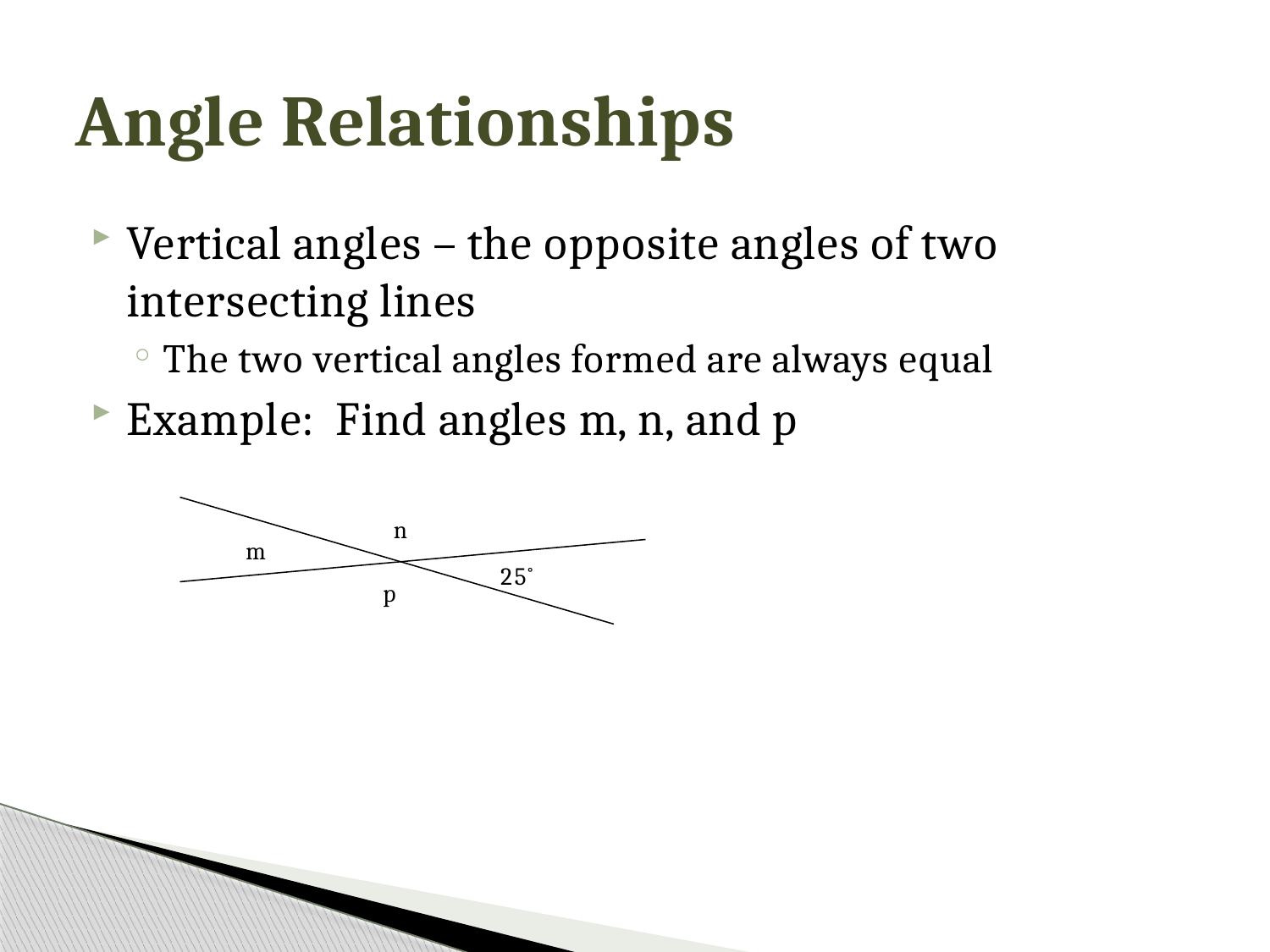

# Angle Relationships
Vertical angles – the opposite angles of two intersecting lines
The two vertical angles formed are always equal
Example:  Find angles m, n, and p
n
m
25˚
p